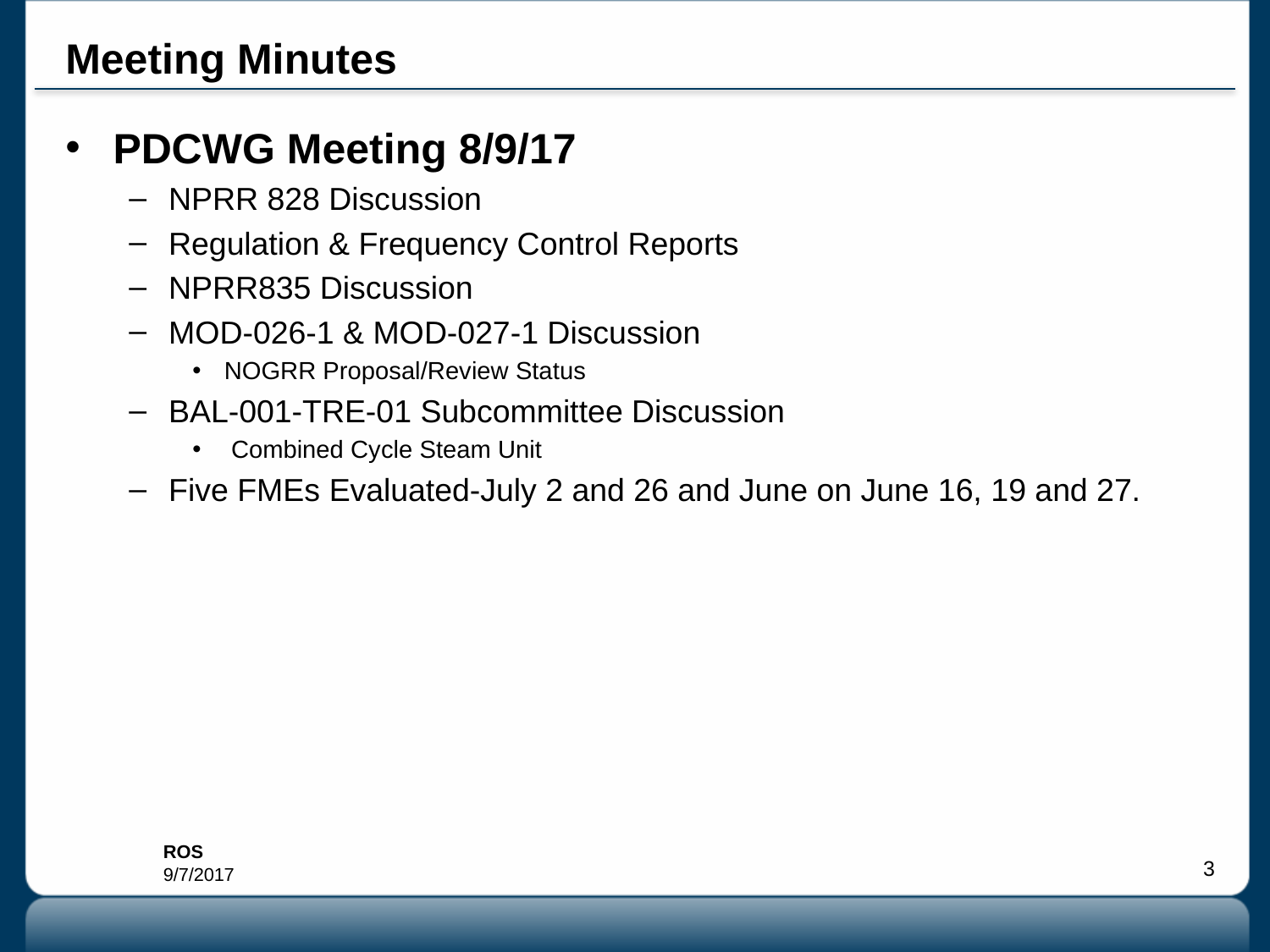

# Meeting Minutes
PDCWG Meeting 8/9/17
NPRR 828 Discussion
Regulation & Frequency Control Reports
NPRR835 Discussion
MOD-026-1 & MOD-027-1 Discussion
NOGRR Proposal/Review Status
BAL-001-TRE-01 Subcommittee Discussion
 Combined Cycle Steam Unit
Five FMEs Evaluated-July 2 and 26 and June on June 16, 19 and 27.